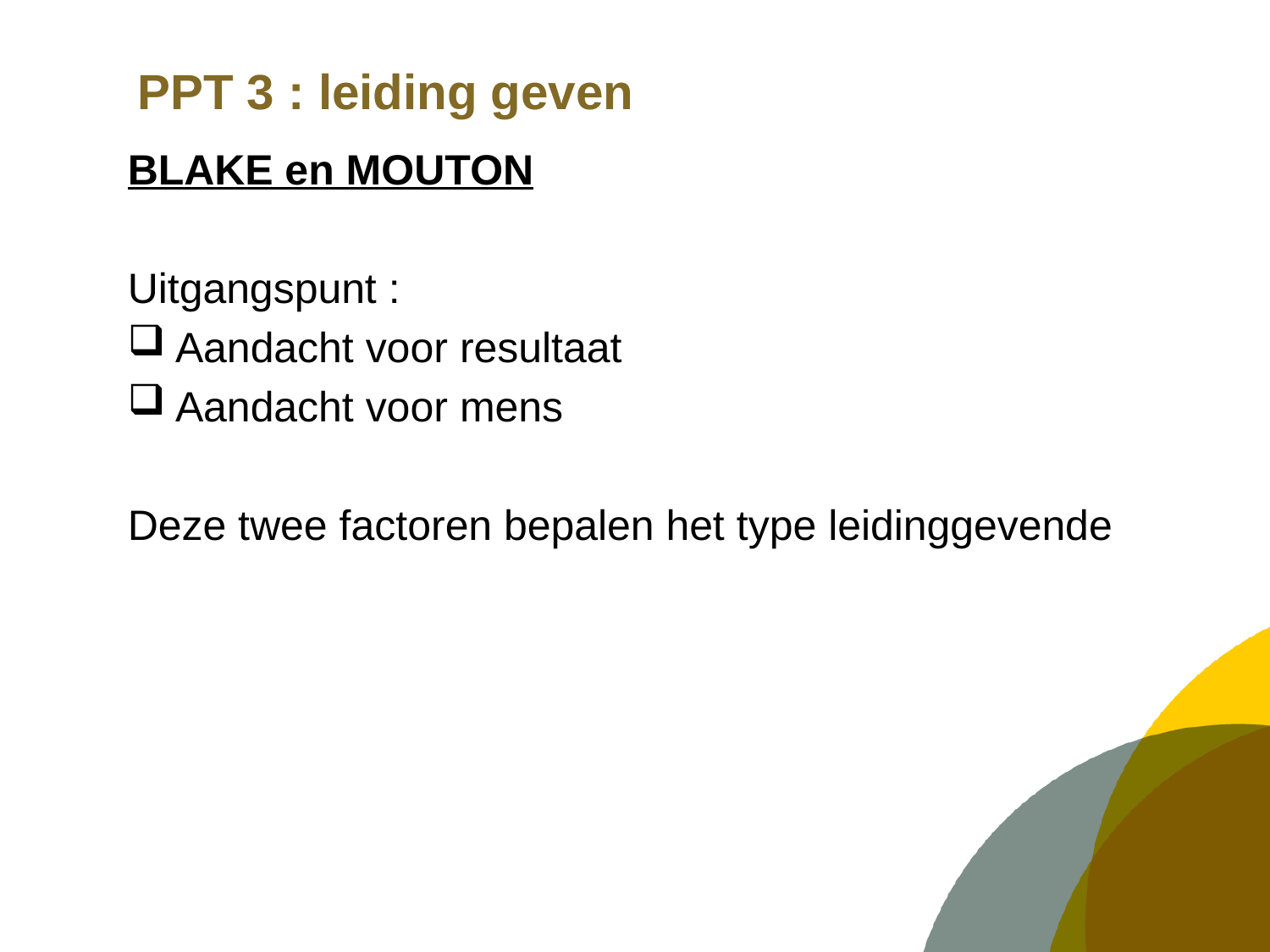

# PPT 3 : leiding geven
BLAKE en MOUTON

Uitgangspunt :
Aandacht voor resultaat
Aandacht voor mens

Deze twee factoren bepalen het type leidinggevende